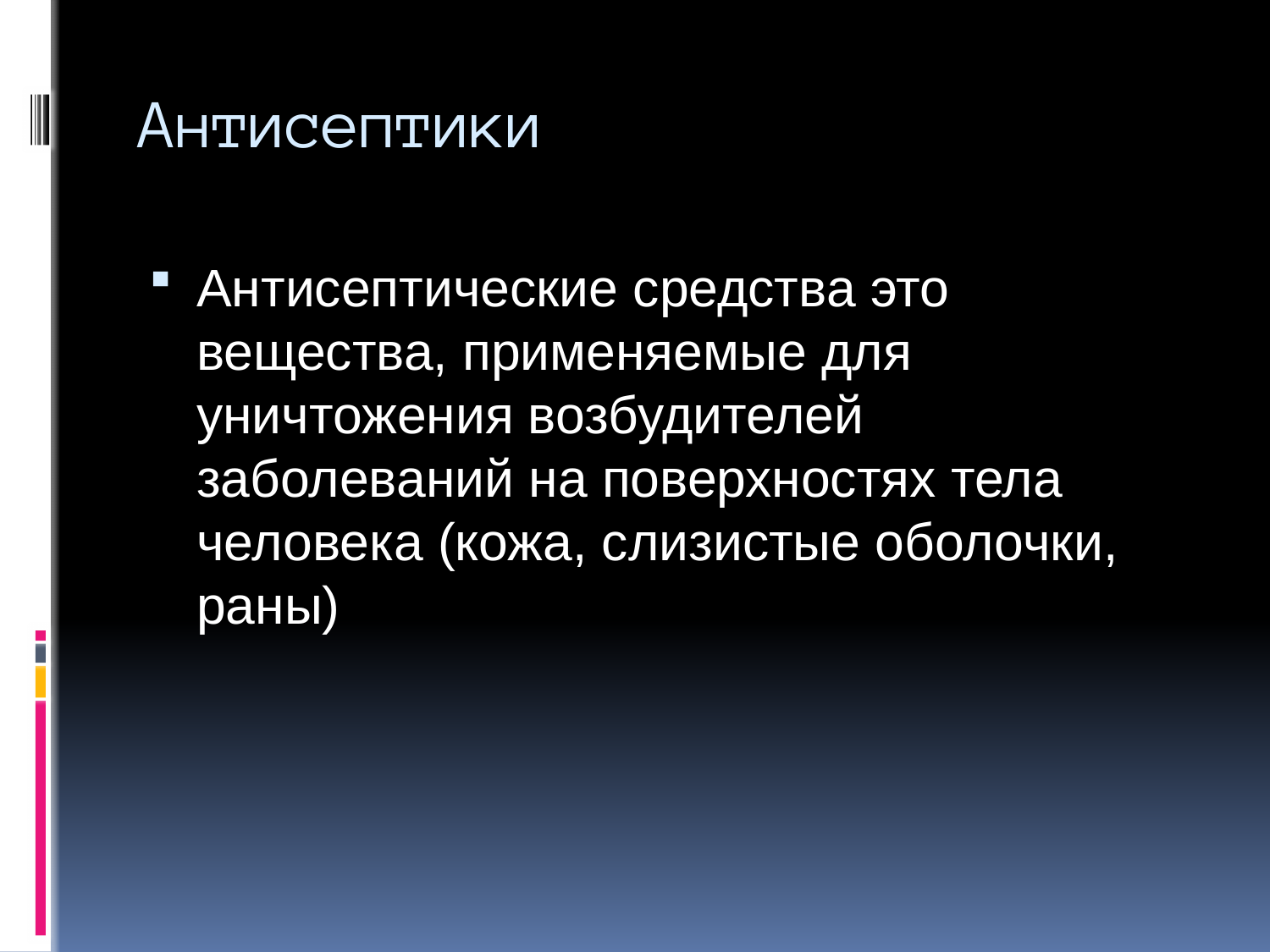

# Антисептики
Антисептические средства это вещества, применяемые для уничтожения возбудителей заболеваний на поверхностях тела человека (кожа, слизистые оболочки, раны)